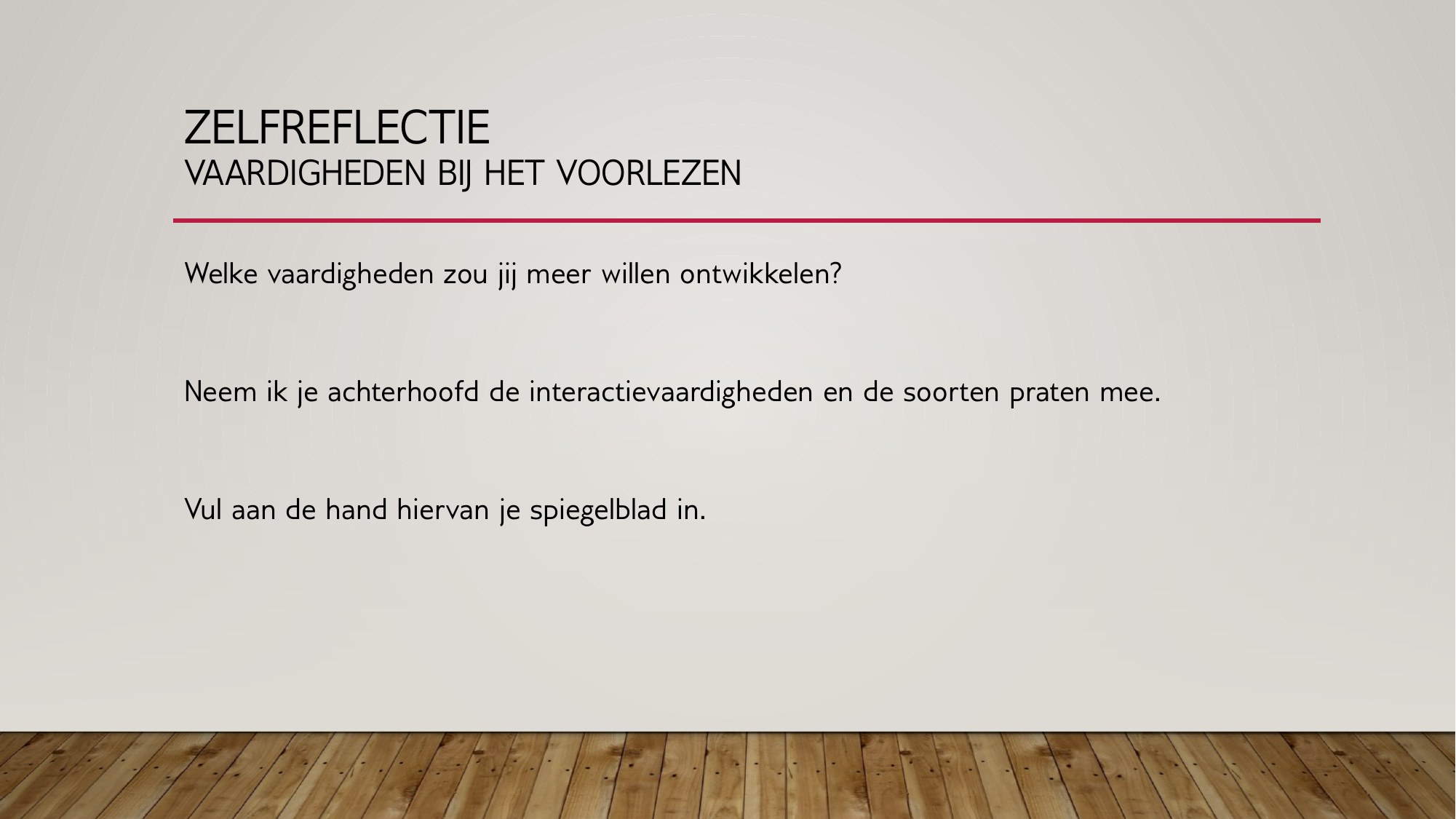

# Zelfreflectie vaardigheden bij het voorlezen
Welke vaardigheden zou jij meer willen ontwikkelen?

Neem ik je achterhoofd de interactievaardigheden en de soorten praten mee.

Vul aan de hand hiervan je spiegelblad in.